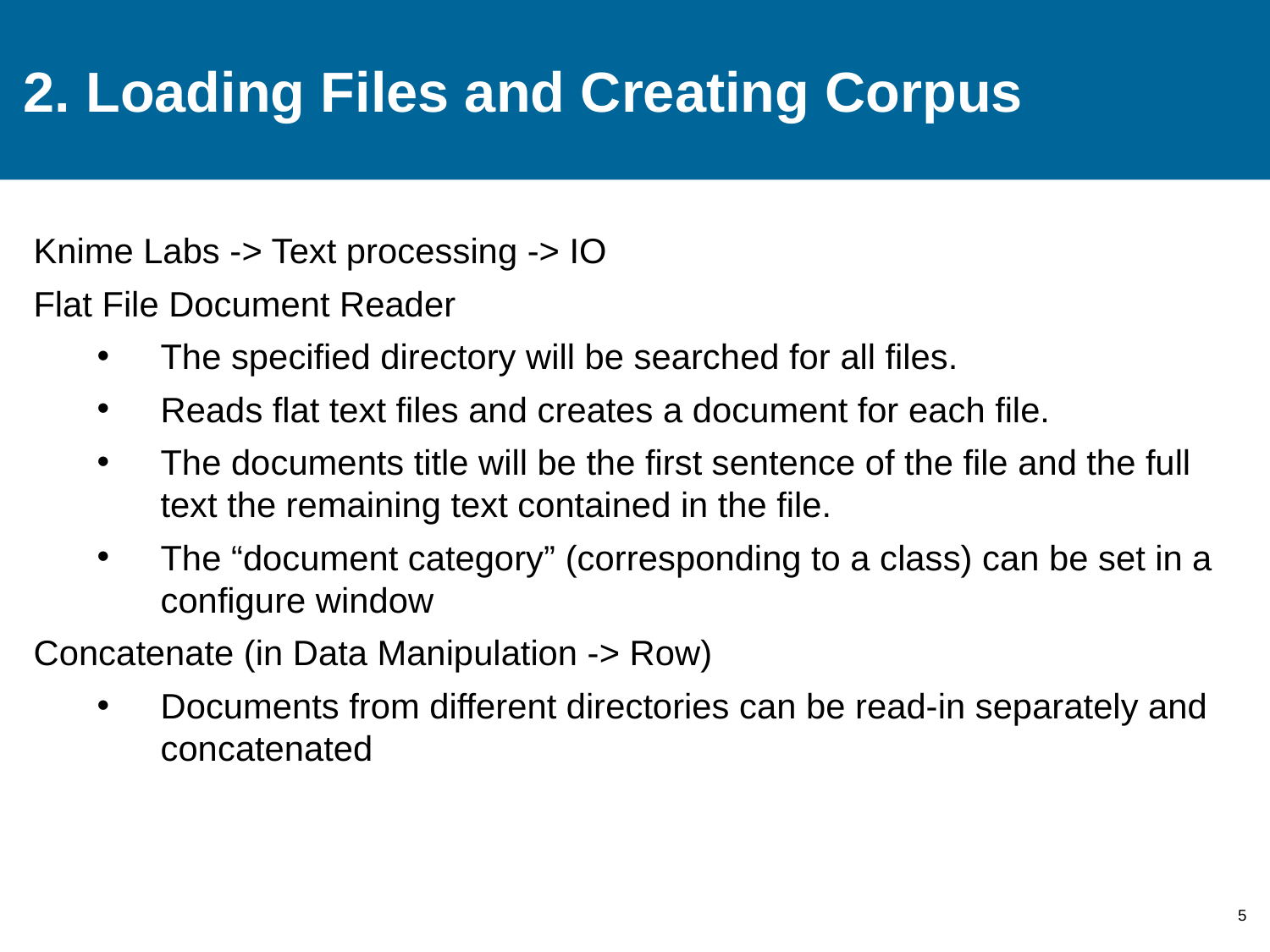

# 2. Loading Files and Creating Corpus
Knime Labs -> Text processing -> IO
Flat File Document Reader
The specified directory will be searched for all files.
Reads flat text files and creates a document for each file.
The documents title will be the first sentence of the file and the full text the remaining text contained in the file.
The “document category” (corresponding to a class) can be set in a configure window
Concatenate (in Data Manipulation -> Row)
Documents from different directories can be read-in separately and concatenated
5